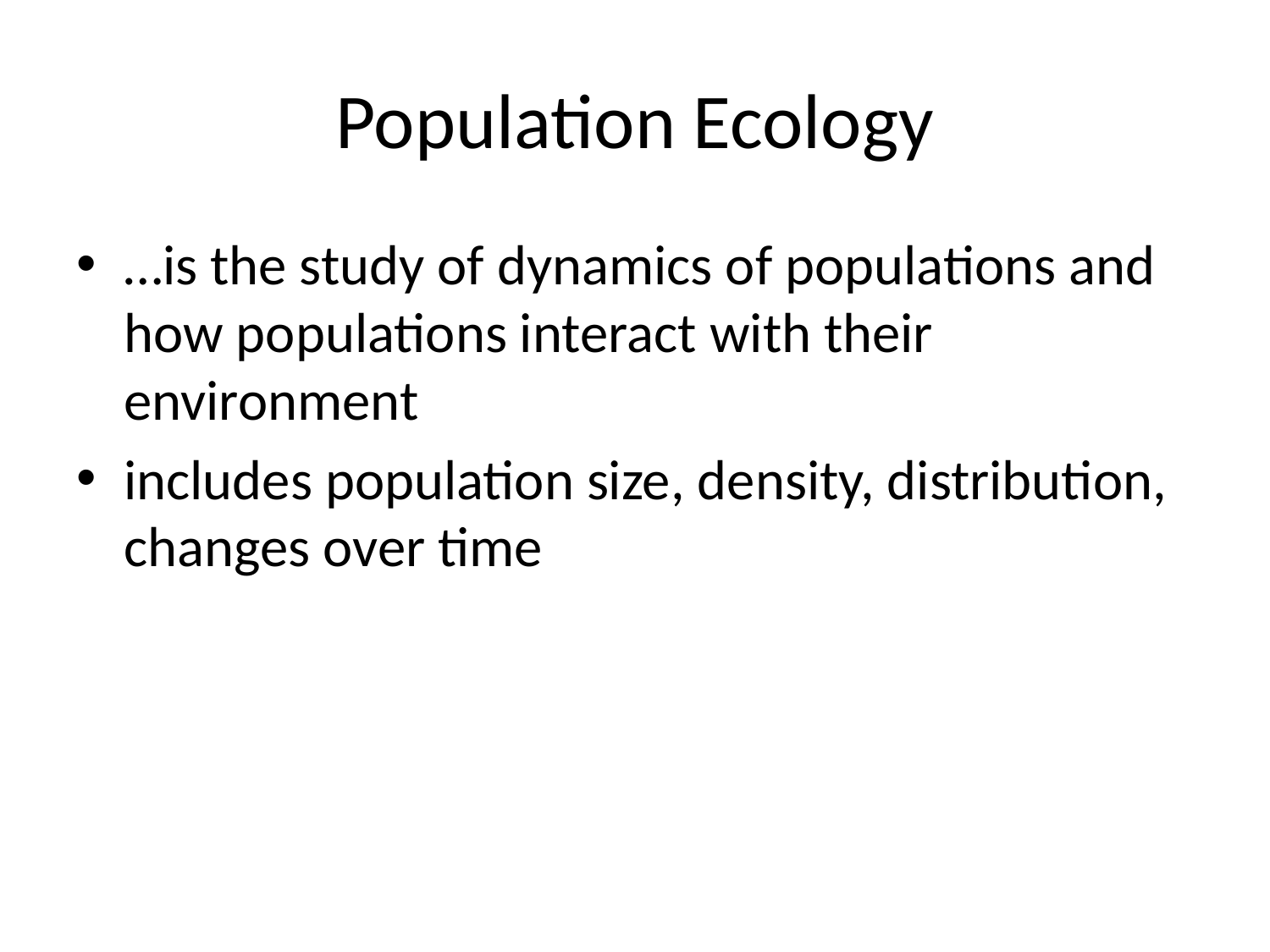

# Population Ecology
…is the study of dynamics of populations and how populations interact with their environment
includes population size, density, distribution, changes over time